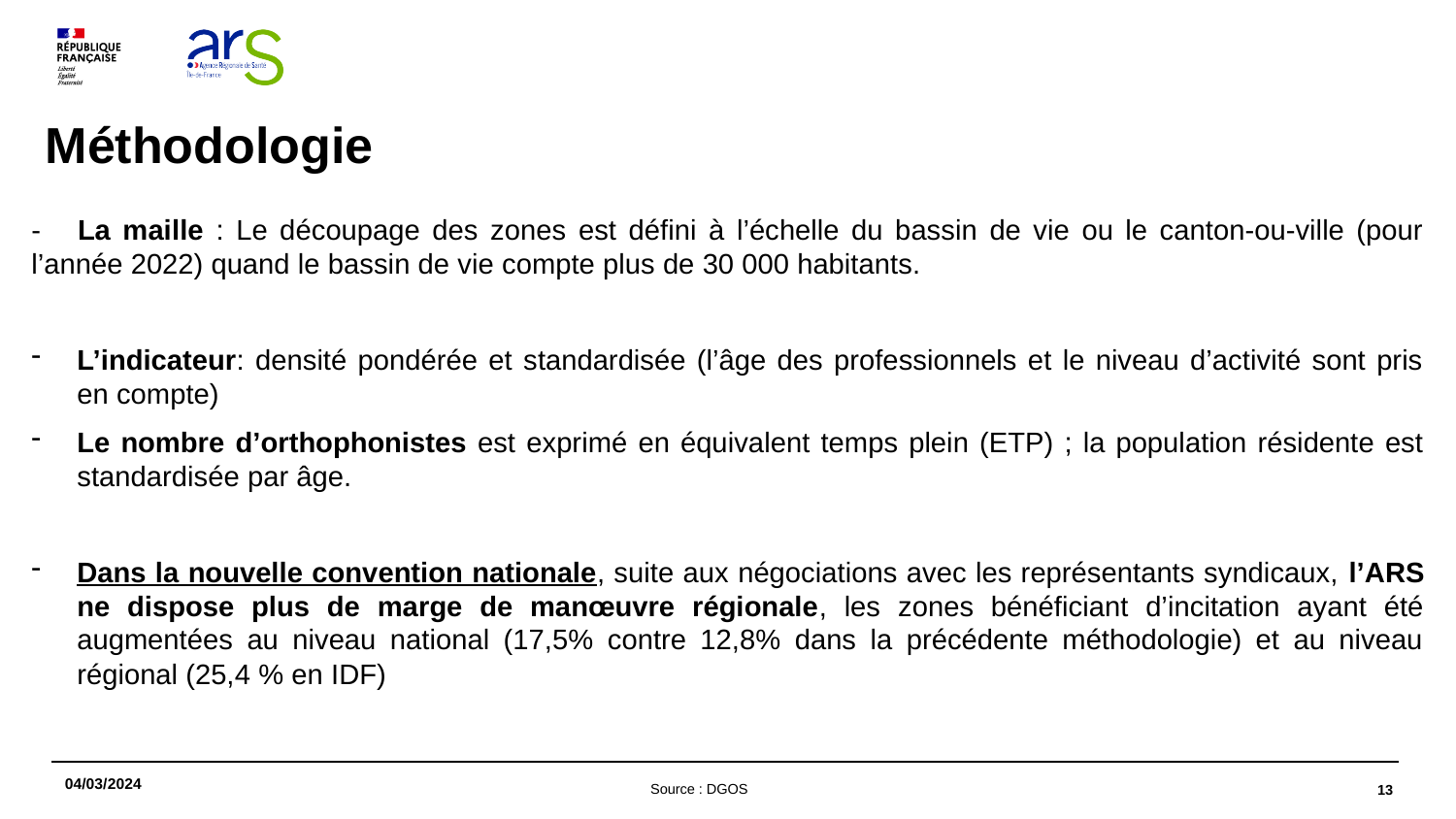

# Méthodologie
-   La maille : Le découpage des zones est défini à l’échelle du bassin de vie ou le canton-ou-ville (pour l’année 2022) quand le bassin de vie compte plus de 30 000 habitants.

L’indicateur: densité pondérée et standardisée (l’âge des professionnels et le niveau d’activité sont pris en compte)
Le nombre d’orthophonistes est exprimé en équivalent temps plein (ETP) ; la population résidente est standardisée par âge.

Dans la nouvelle convention nationale, suite aux négociations avec les représentants syndicaux, l’ARS ne dispose plus de marge de manœuvre régionale, les zones bénéficiant d’incitation ayant été augmentées au niveau national (17,5% contre 12,8% dans la précédente méthodologie) et au niveau régional (25,4 % en IDF)
04/03/2024
13
Source : DGOS